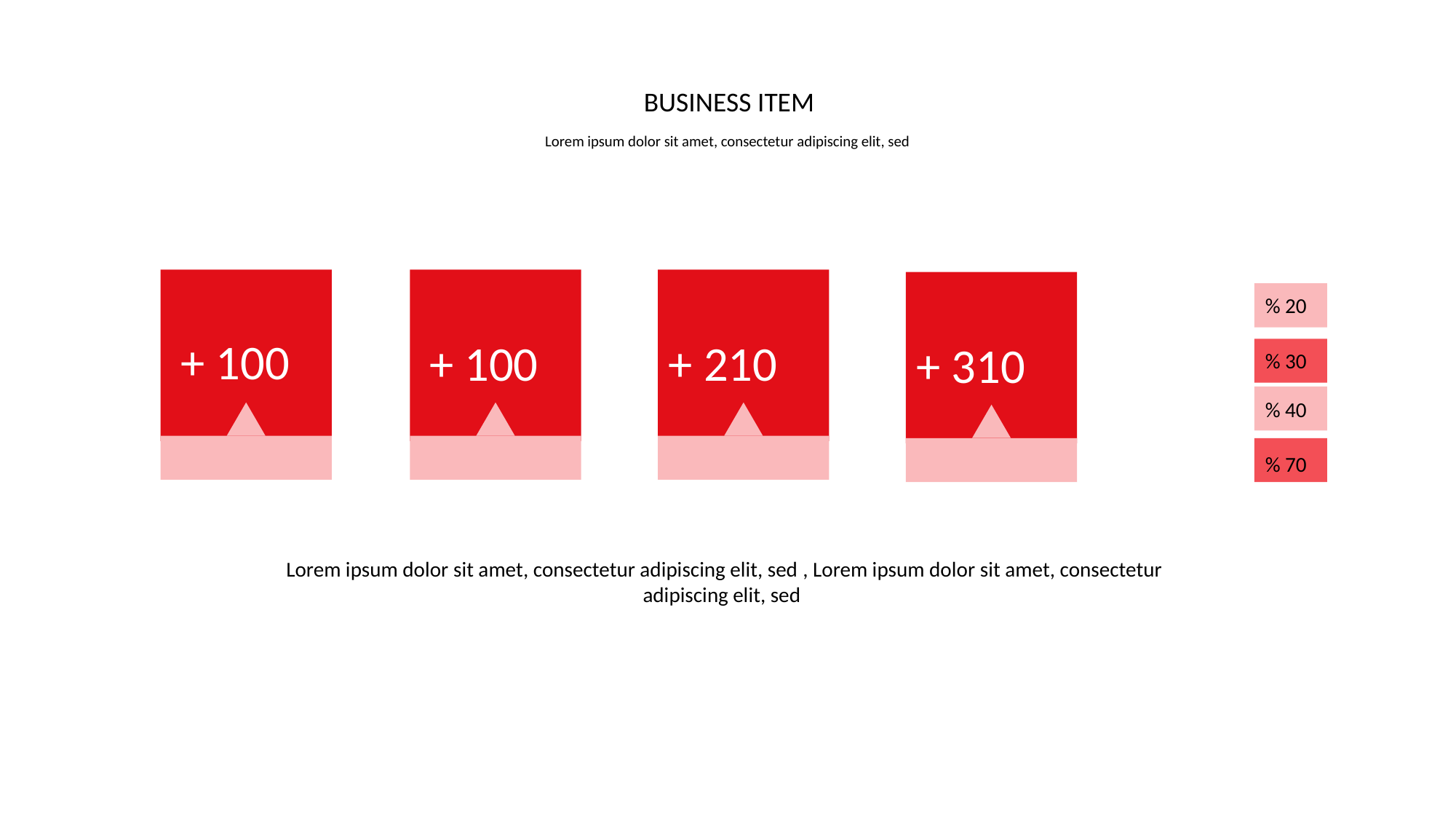

BUSINESS ITEM
Lorem ipsum dolor sit amet, consectetur adipiscing elit, sed

+ 100

+ 210

+ 310

% 20
+ 100
% 30
% 40
% 70
Lorem ipsum dolor sit amet, consectetur adipiscing elit, sed , Lorem ipsum dolor sit amet, consectetur adipiscing elit, sed